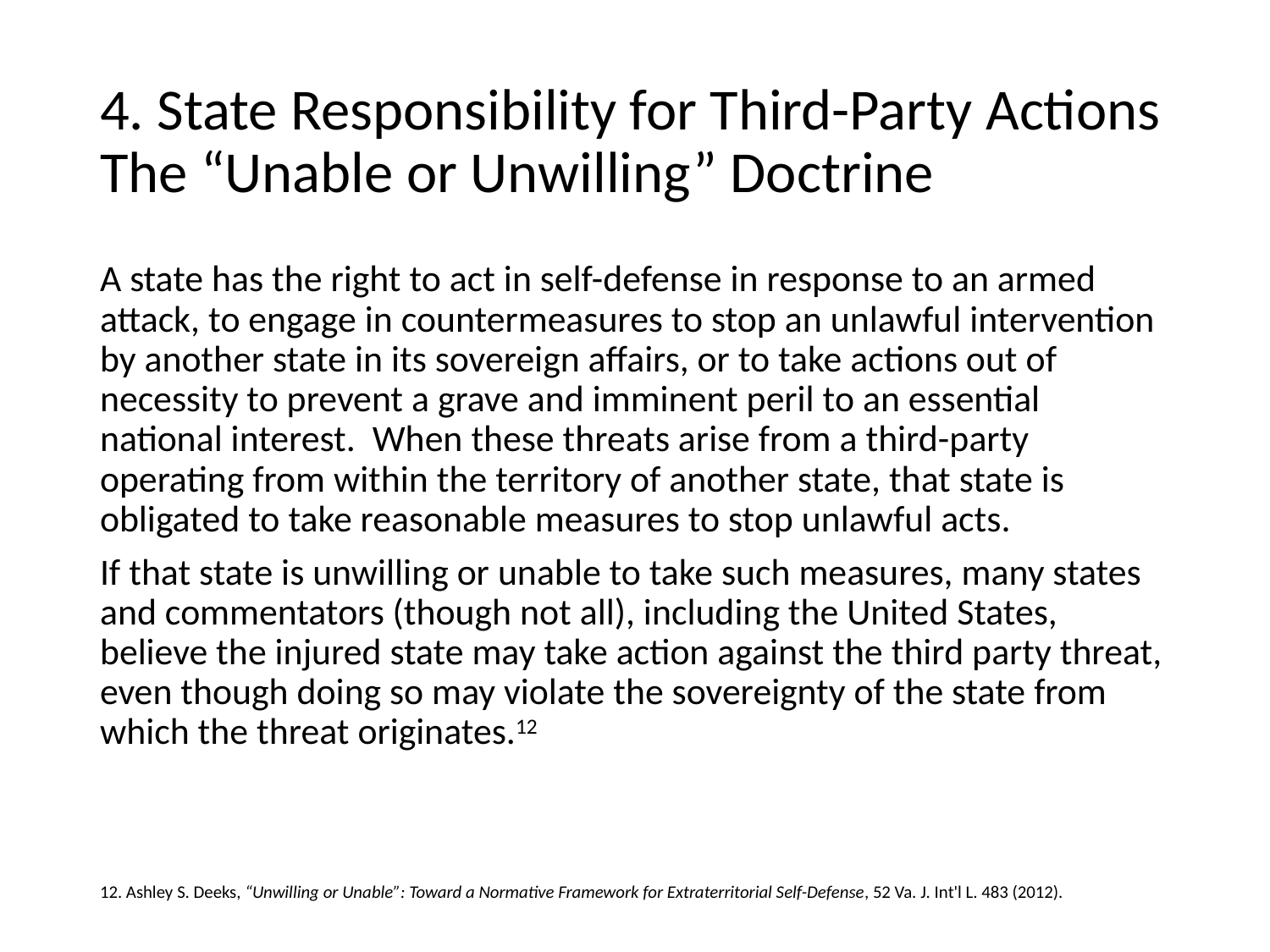

# 4. State Responsibility for Third-Party Actions The “Unable or Unwilling” Doctrine
A state has the right to act in self-defense in response to an armed attack, to engage in countermeasures to stop an unlawful intervention by another state in its sovereign affairs, or to take actions out of necessity to prevent a grave and imminent peril to an essential national interest.  When these threats arise from a third-party operating from within the territory of another state, that state is obligated to take reasonable measures to stop unlawful acts.
If that state is unwilling or unable to take such measures, many states and commentators (though not all), including the United States, believe the injured state may take action against the third party threat, even though doing so may violate the sovereignty of the state from which the threat originates.12

12. Ashley S. Deeks, “Unwilling or Unable”: Toward a Normative Framework for Extraterritorial Self-Defense, 52 Va. J. Int'l L. 483 (2012).